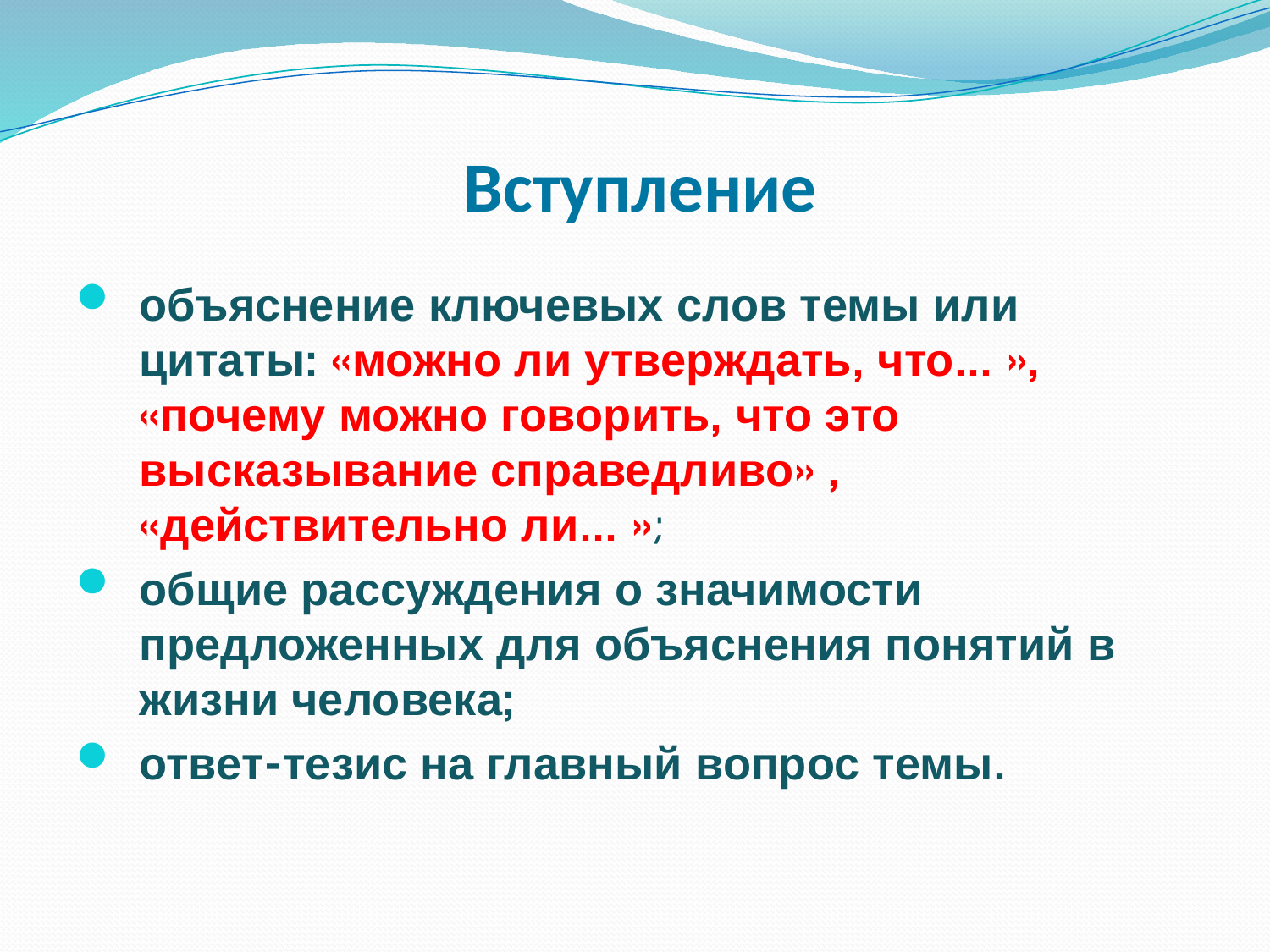

# Вступление
объяснение ключевых слов темы или цитаты: «можно ли утверждать, что... », «почему можно говорить, что это высказывание справедливо» , «действительно ли... »;
общие рассуждения о значимости предложенных для объяснения понятий в жизни человека;
ответ-тезис на главный вопрос темы.